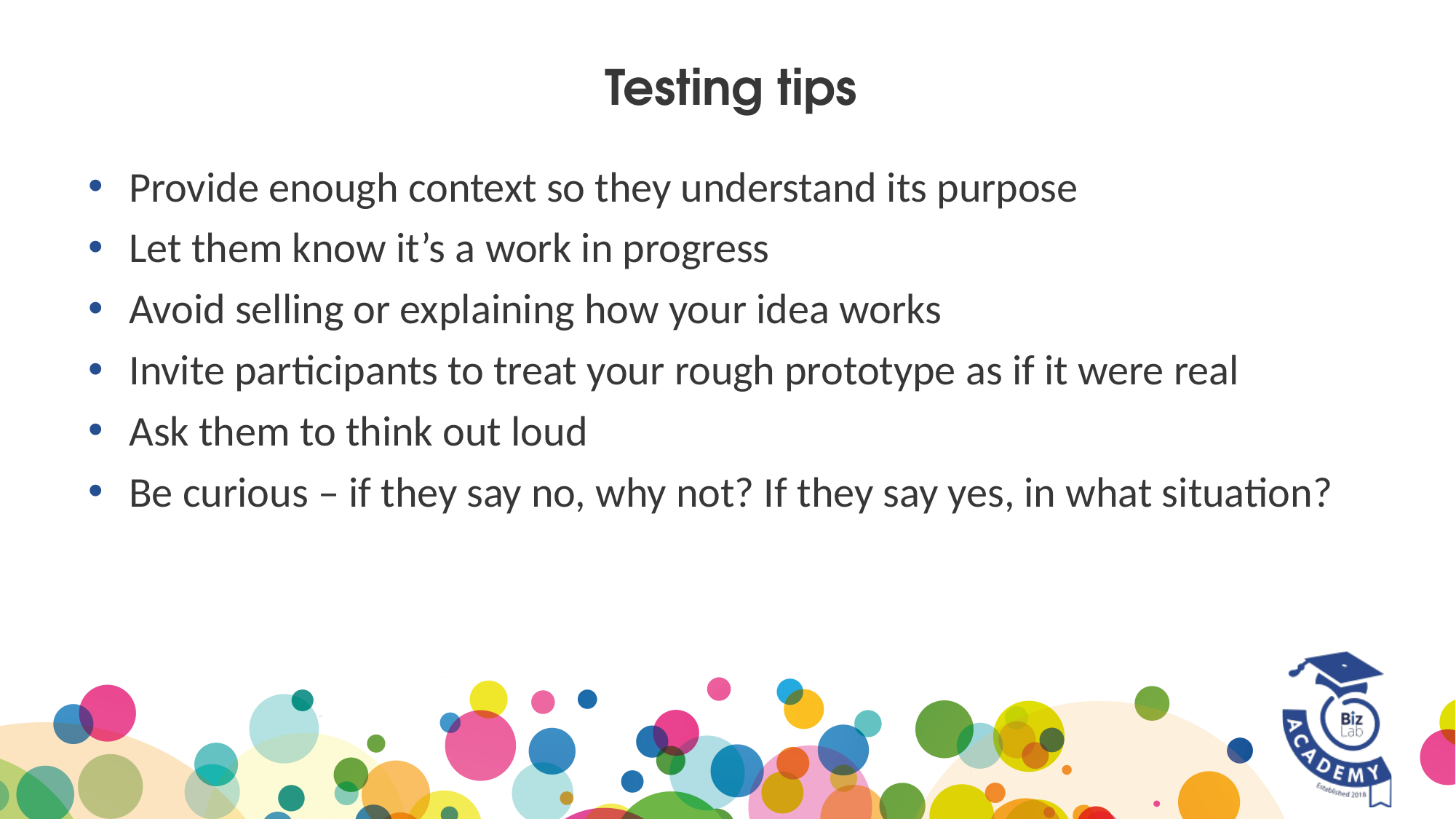

# Testing tips
Provide enough context so they understand its purpose
Let them know it’s a work in progress
Avoid selling or explaining how your idea works
Invite participants to treat your rough prototype as if it were real
Ask them to think out loud
Be curious – if they say no, why not? If they say yes, in what situation?